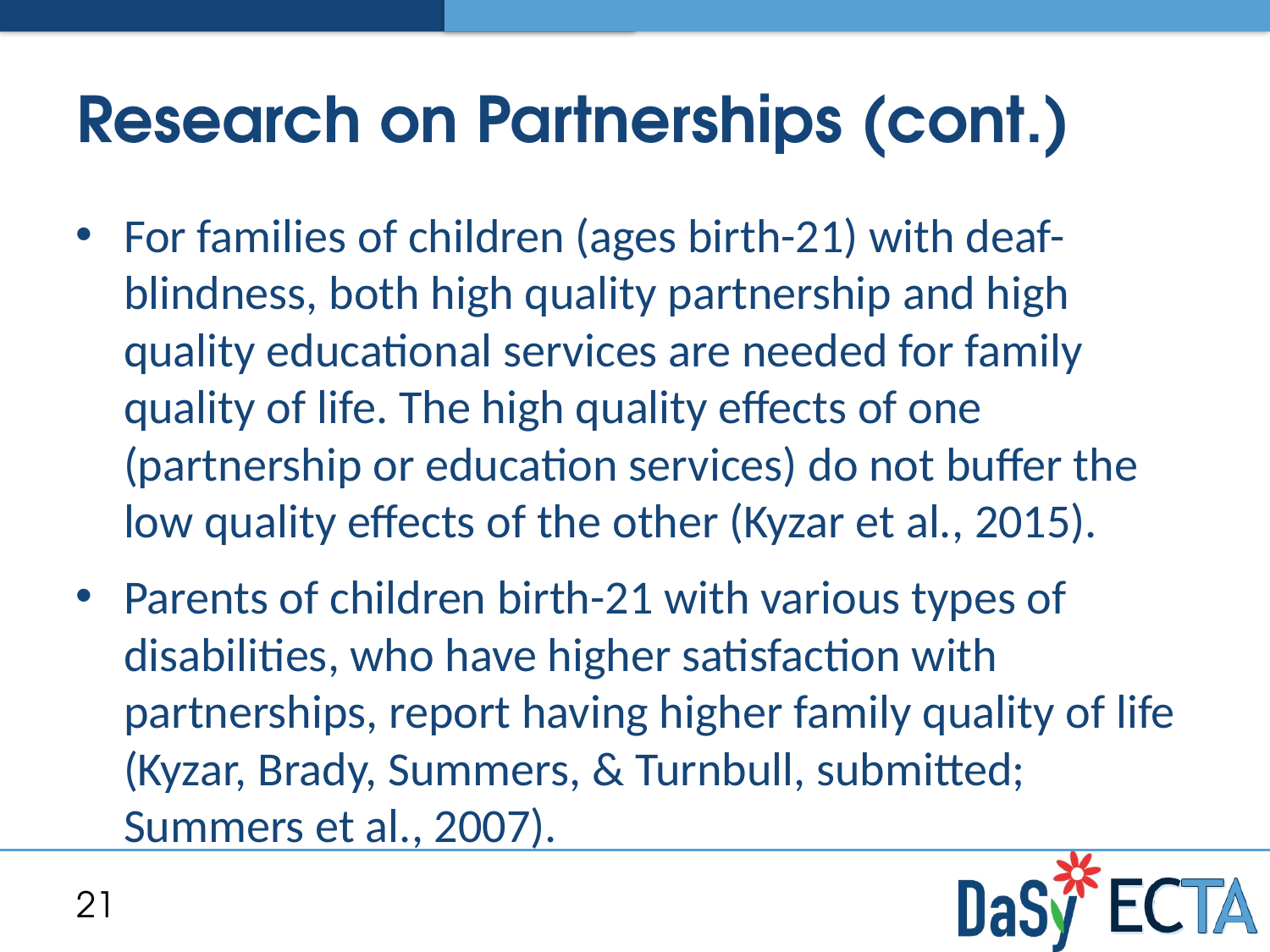

# Research on Partnerships (cont.)
For families of children (ages birth-21) with deaf-blindness, both high quality partnership and high quality educational services are needed for family quality of life. The high quality effects of one (partnership or education services) do not buffer the low quality effects of the other (Kyzar et al., 2015).
Parents of children birth-21 with various types of disabilities, who have higher satisfaction with partnerships, report having higher family quality of life (Kyzar, Brady, Summers, & Turnbull, submitted;  Summers et al., 2007).

21